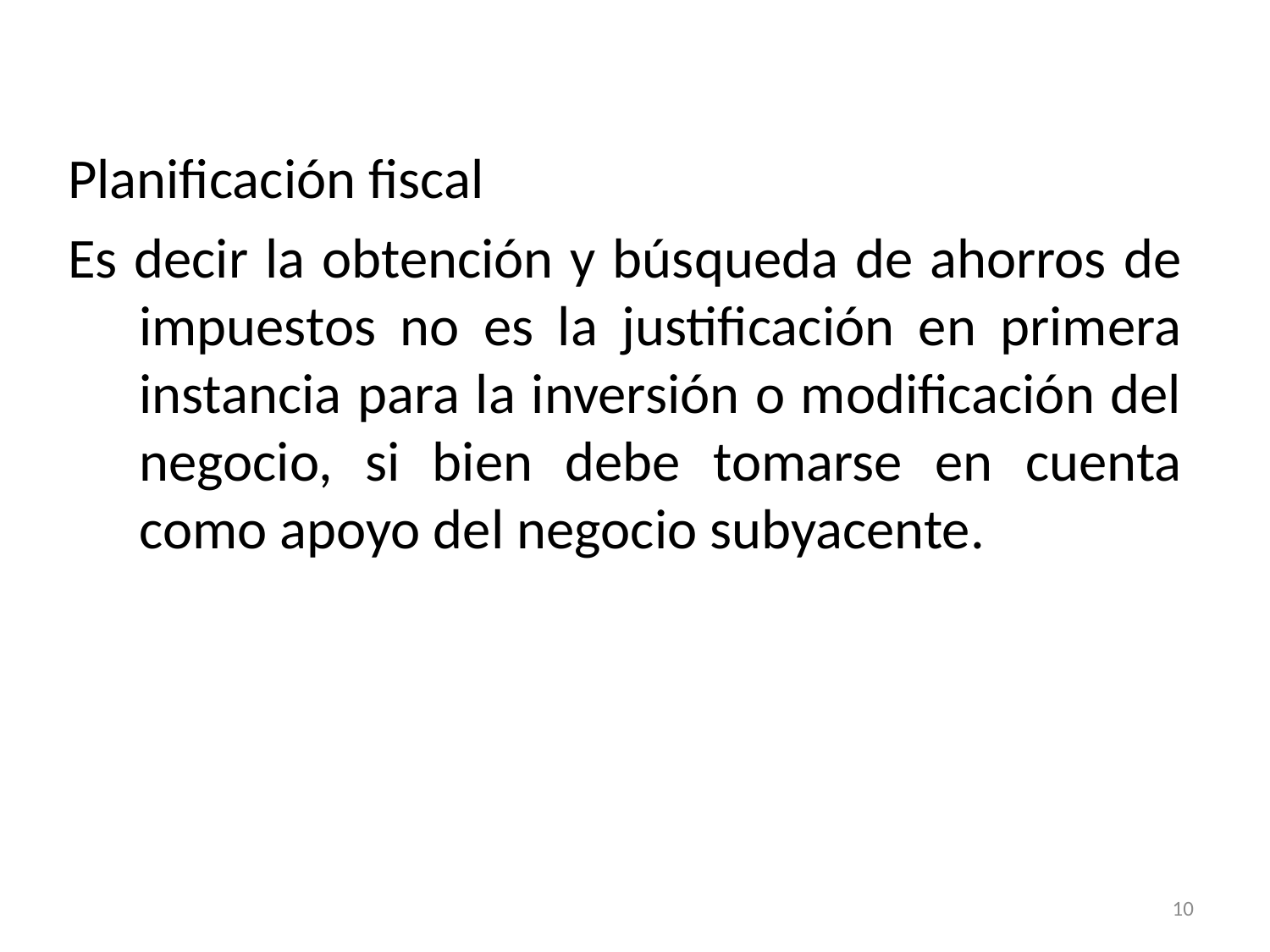

#
Planificación fiscal
Es decir la obtención y búsqueda de ahorros de impuestos no es la justificación en primera instancia para la inversión o modificación del negocio, si bien debe tomarse en cuenta como apoyo del negocio subyacente.

10